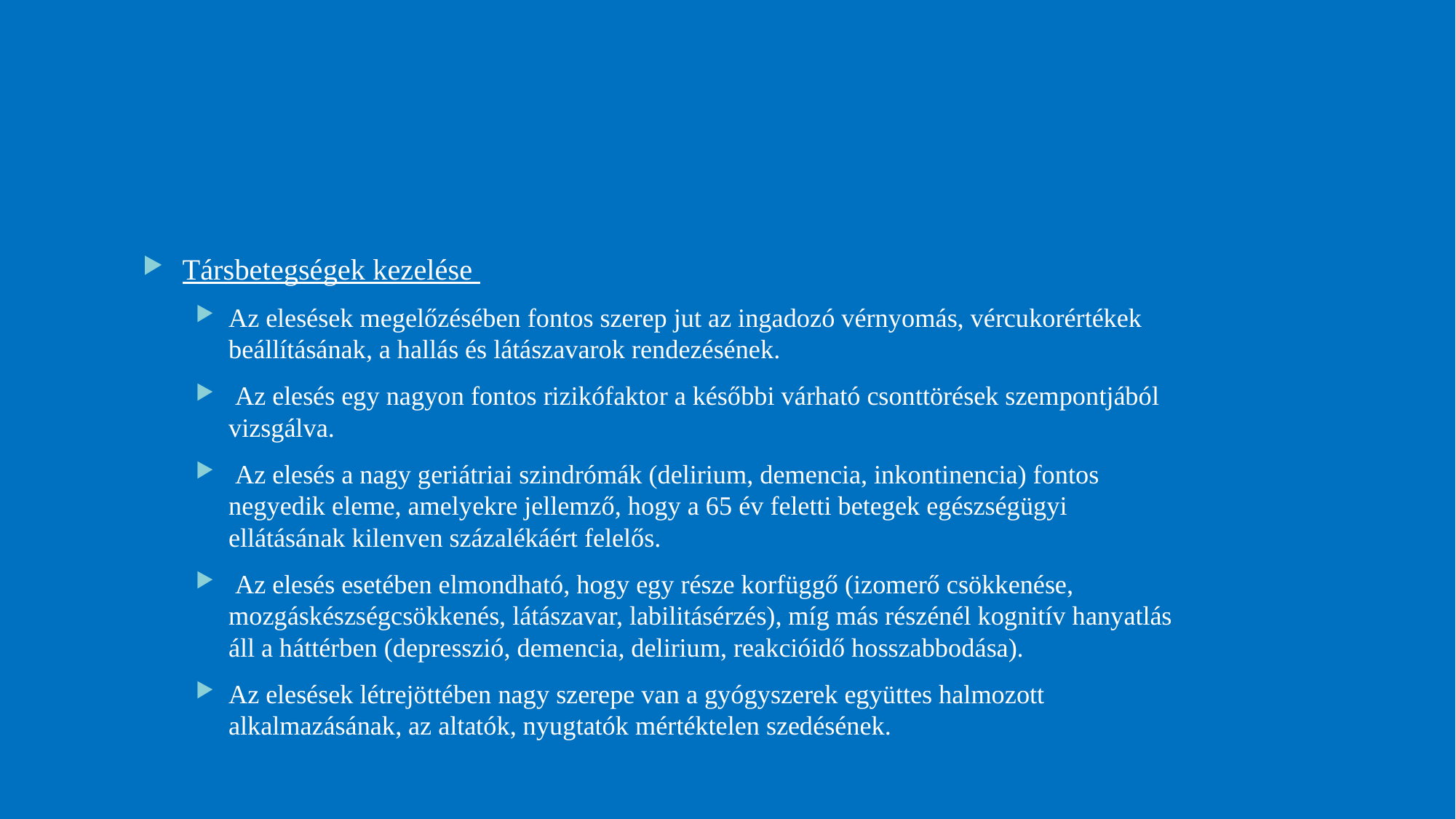

20
#
Társbetegségek kezelése
Az elesések megelőzésében fontos szerep jut az ingadozó vérnyomás, vércukorértékek beállításának, a hallás és látászavarok rendezésének.
 Az elesés egy nagyon fontos rizikófaktor a későbbi várható csonttörések szempontjából vizsgálva.
 Az elesés a nagy geriátriai szindrómák (delirium, demencia, inkontinencia) fontos negyedik eleme, amelyekre jellemző, hogy a 65 év feletti betegek egészségügyi ellátásának kilenven százalékáért felelős.
 Az elesés esetében elmondható, hogy egy része korfüggő (izomerő csökkenése, mozgáskészségcsökkenés, látászavar, labilitásérzés), míg más részénél kognitív hanyatlás áll a háttérben (depresszió, demencia, delirium, reakcióidő hosszabbodása).
Az elesések létrejöttében nagy szerepe van a gyógyszerek együttes halmozott alkalmazásának, az altatók, nyugtatók mértéktelen szedésének.